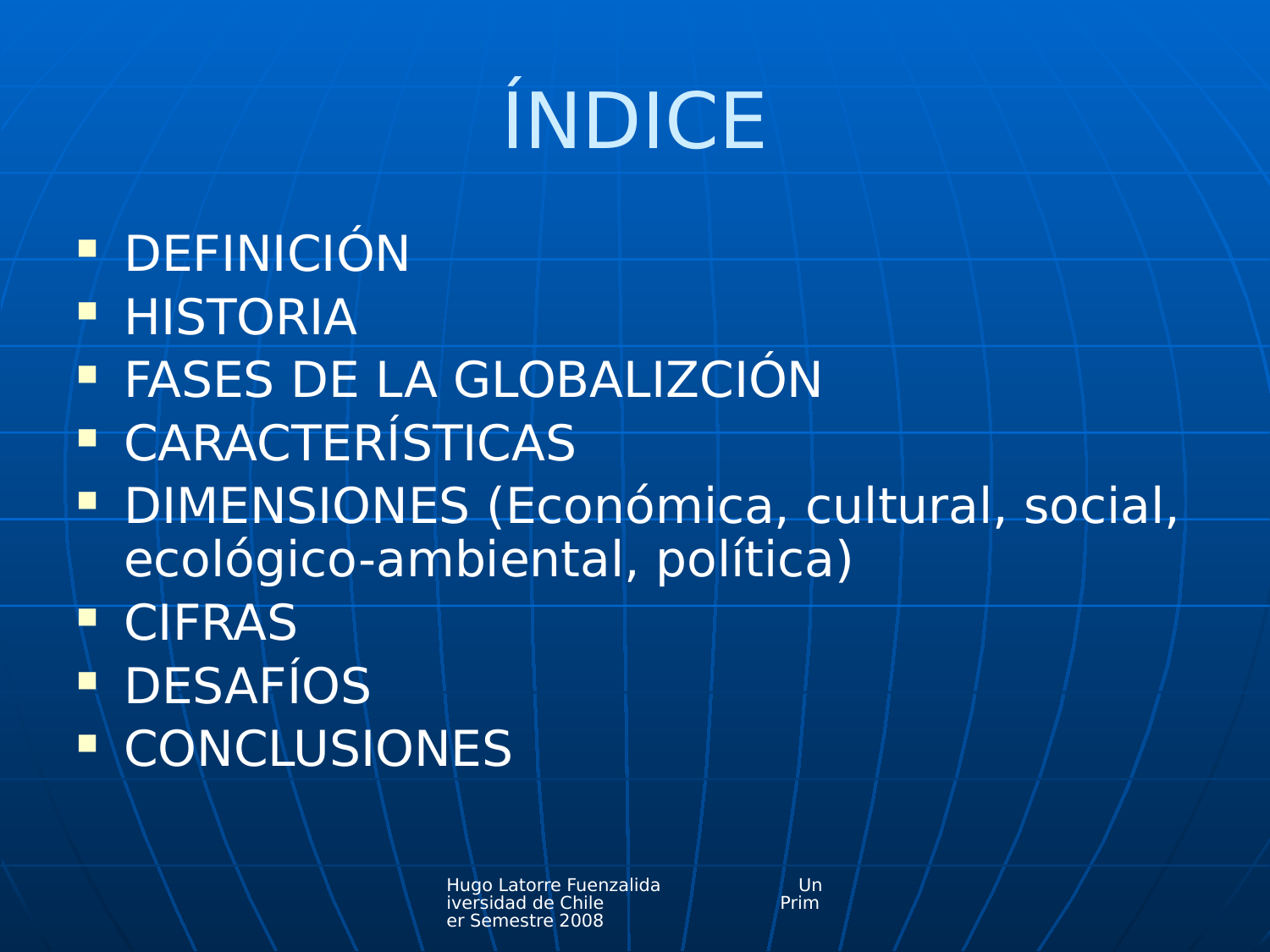

# ÍNDICE
DEFINICIÓN
HISTORIA
FASES DE LA GLOBALIZCIÓN
CARACTERÍSTICAS
DIMENSIONES (Económica, cultural, social, ecológico-ambiental, política)
CIFRAS
DESAFÍOS
CONCLUSIONES
Hugo Latorre Fuenzalida                         Universidad de Chile                                Primer Semestre 2008